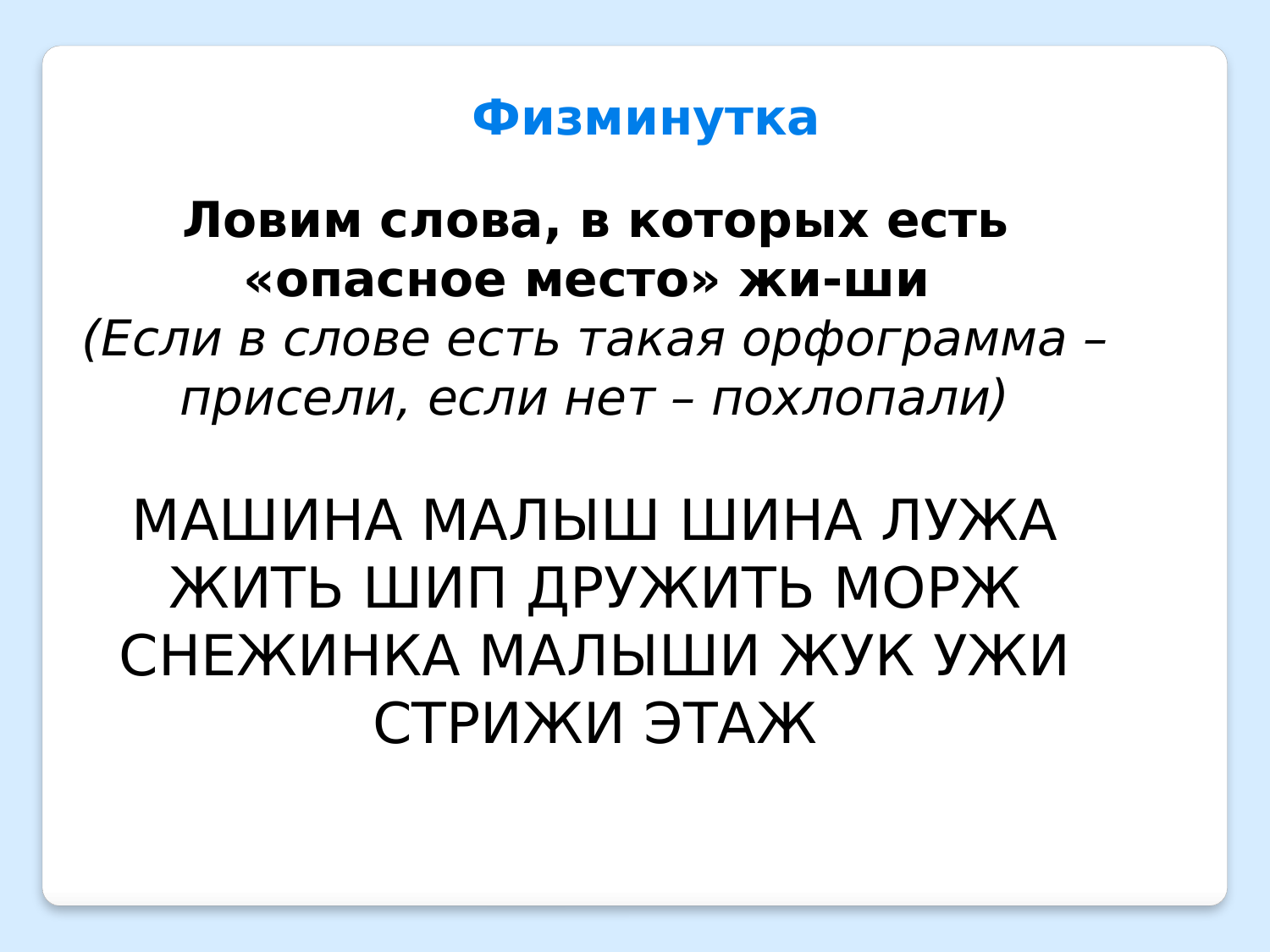

Физминутка
Ловим слова, в которых есть «опасное место» жи-ши
(Если в слове есть такая орфограмма – присели, если нет – похлопали)

МАШИНА МАЛЫШ ШИНА ЛУЖА ЖИТЬ ШИП ДРУЖИТЬ МОРЖ СНЕЖИНКА МАЛЫШИ ЖУК УЖИ СТРИЖИ ЭТАЖ